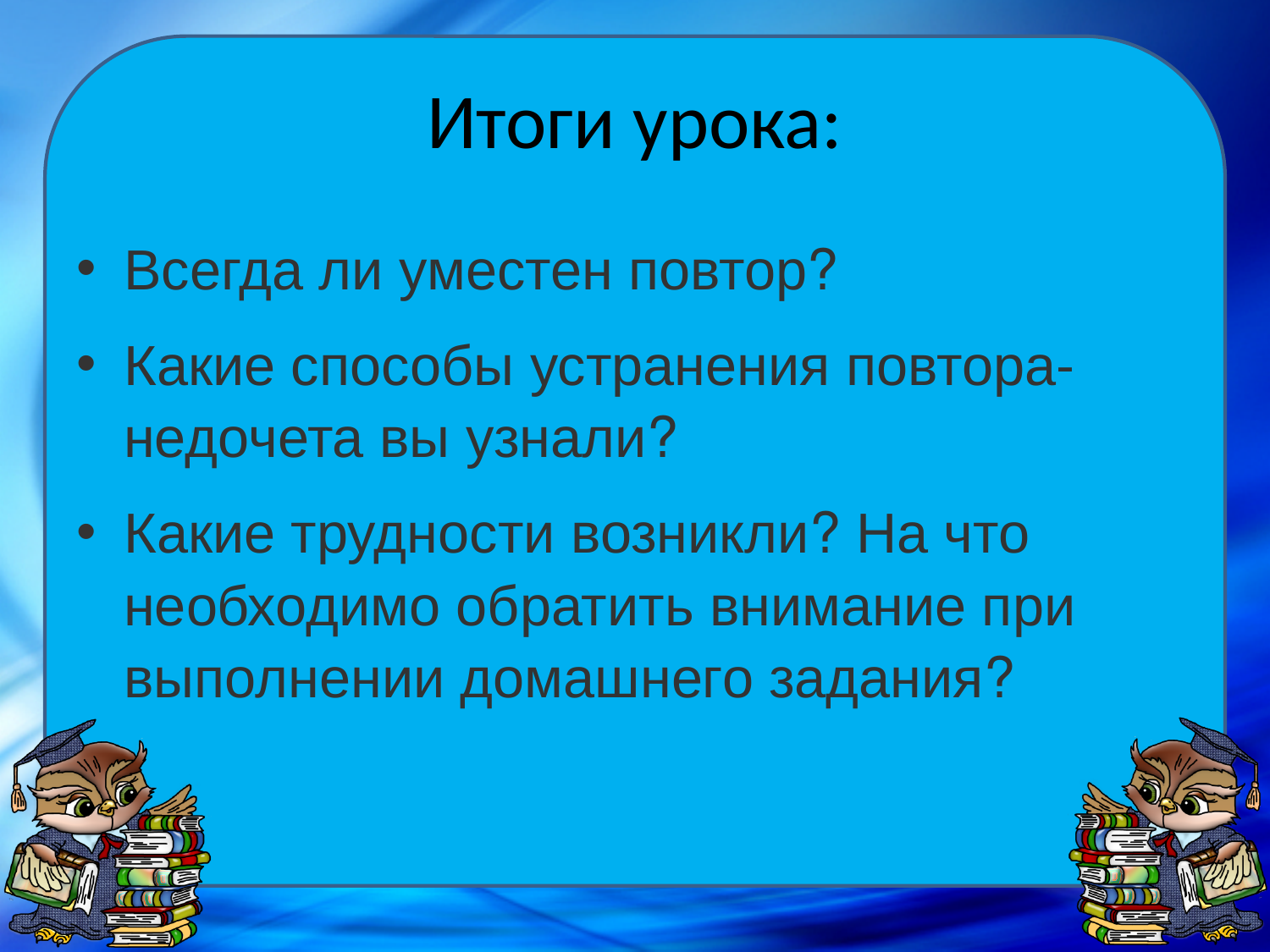

# Итоги урока:
Всегда ли уместен повтор?
Какие способы устранения повтора-недочета вы узнали?
Какие трудности возникли? На что необходимо обратить внимание при выполнении домашнего задания?